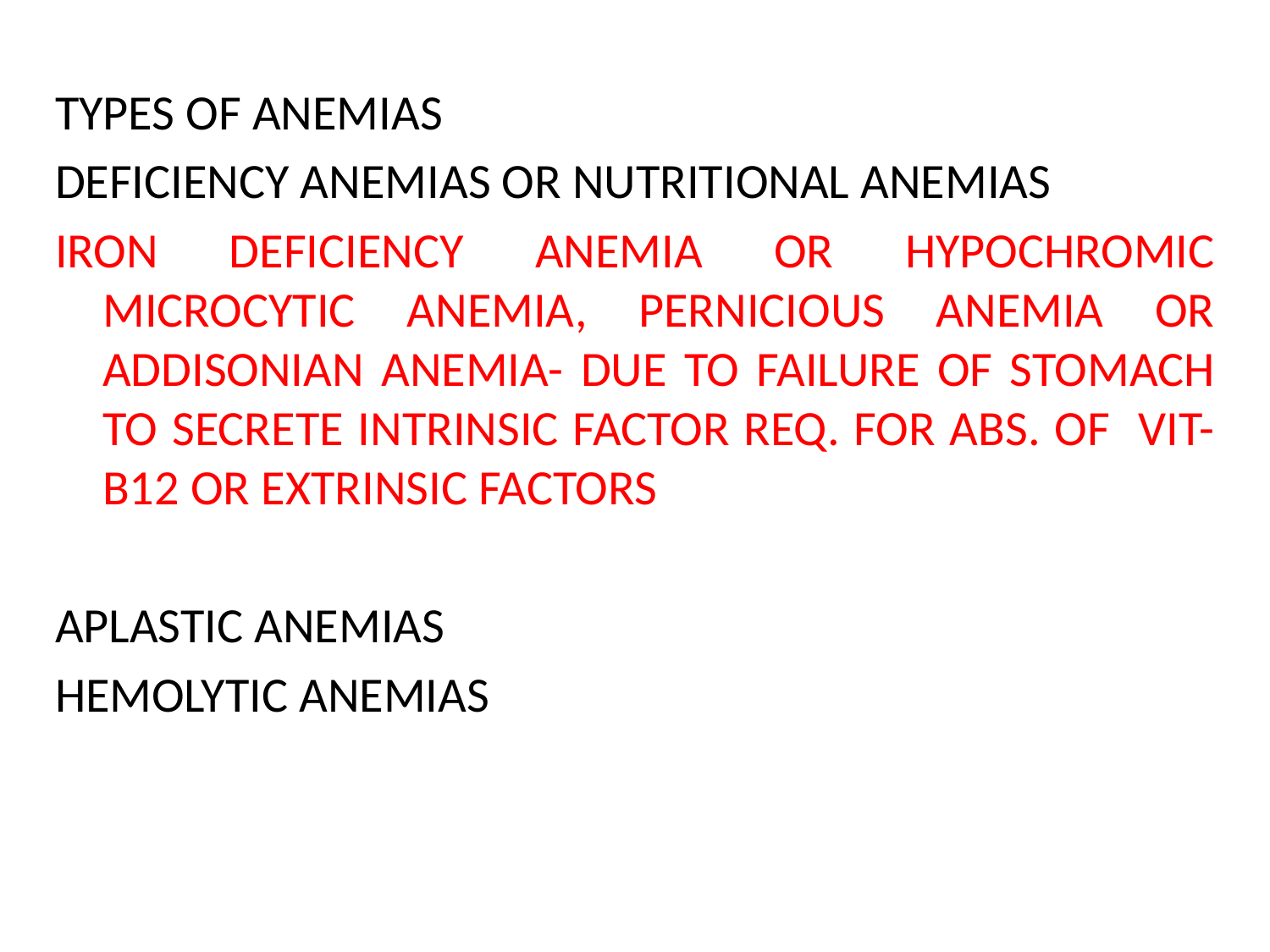

TYPES OF ANEMIAS
DEFICIENCY ANEMIAS OR NUTRITIONAL ANEMIAS
IRON DEFICIENCY ANEMIA OR HYPOCHROMIC MICROCYTIC ANEMIA, PERNICIOUS ANEMIA OR ADDISONIAN ANEMIA- DUE TO FAILURE OF STOMACH TO SECRETE INTRINSIC FACTOR REQ. FOR ABS. OF  VIT-B12 OR EXTRINSIC FACTORS

APLASTIC ANEMIAS
HEMOLYTIC ANEMIAS